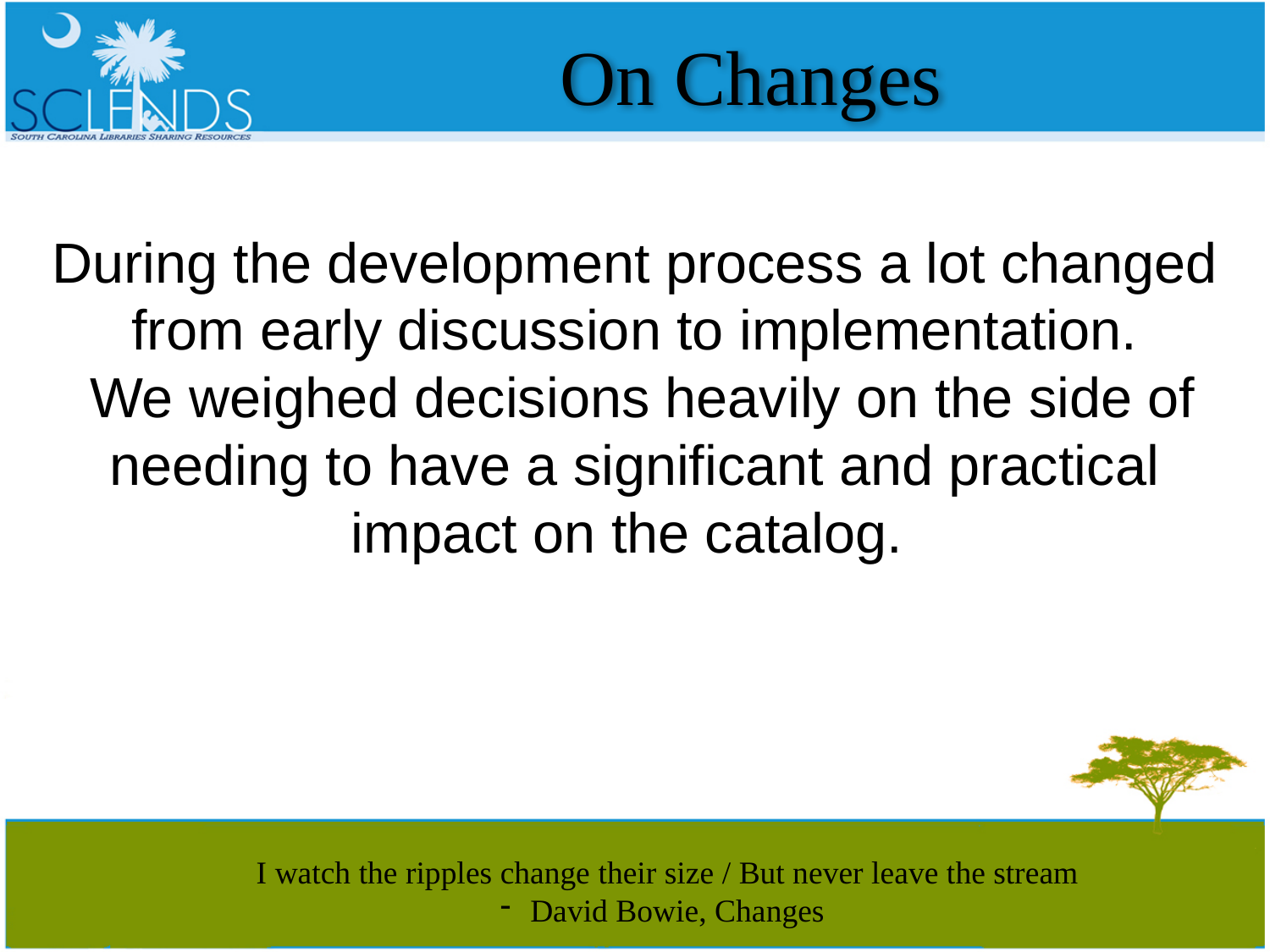

# On Changes

During the development process a lot changed from early discussion to implementation.
 We weighed decisions heavily on the side of needing to have a significant and practical impact on the catalog.
I watch the ripples change their size / But never leave the stream
David Bowie, Changes